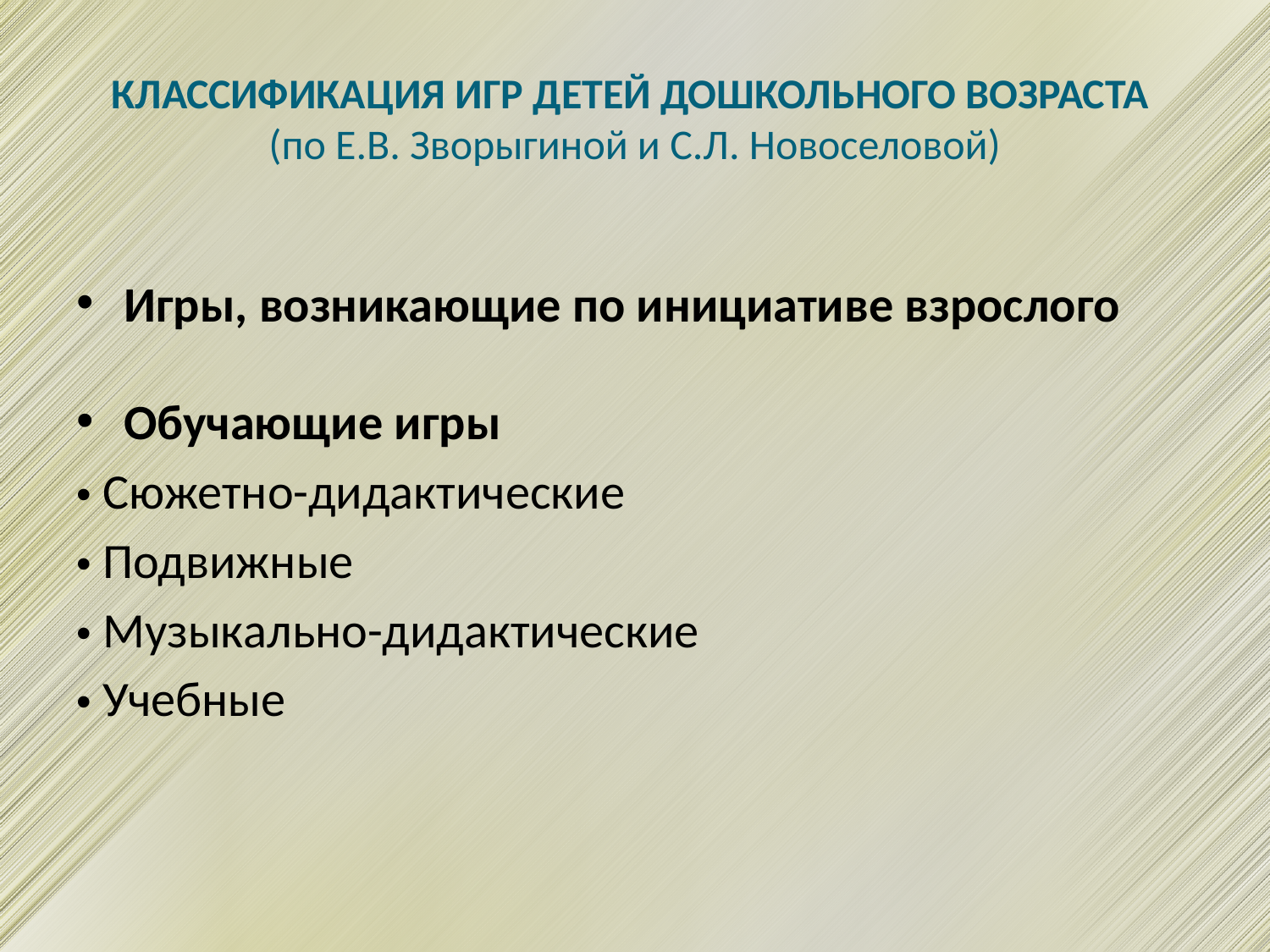

# КЛАССИФИКАЦИЯ ИГР ДЕТЕЙ ДОШКОЛЬНОГО ВОЗРАСТА (по Е.В. Зворыгиной и С.Л. Новоселовой)

Игры, возникающие по инициативе взрослого

Обучающие игры
• Сюжетно-дидактические
• Подвижные
• Музыкально-дидактические
• Учебные